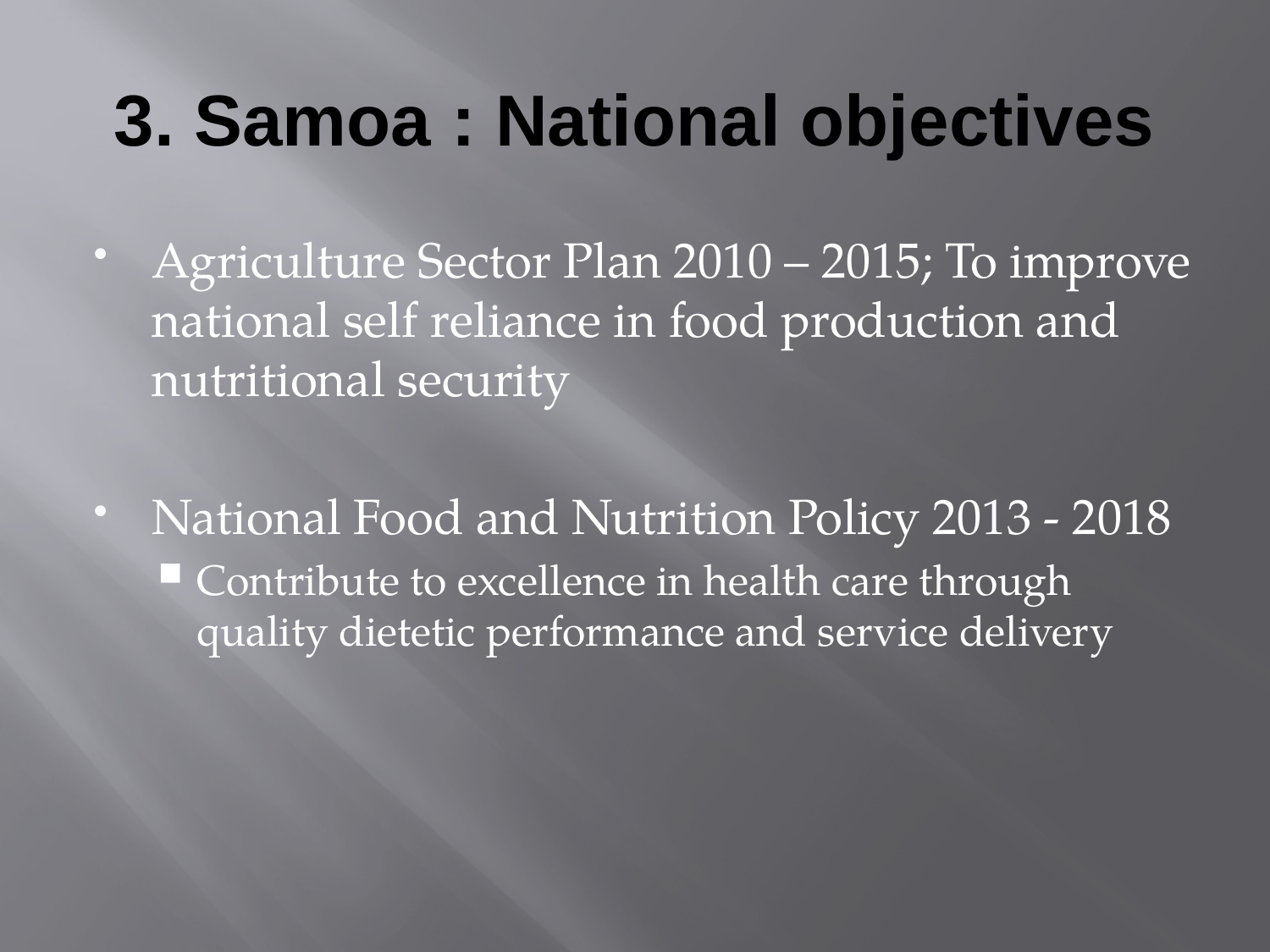

# 3. Samoa : National objectives
Agriculture Sector Plan 2010 – 2015; To improve national self reliance in food production and nutritional security

National Food and Nutrition Policy 2013 - 2018
Contribute to excellence in health care through quality dietetic performance and service delivery